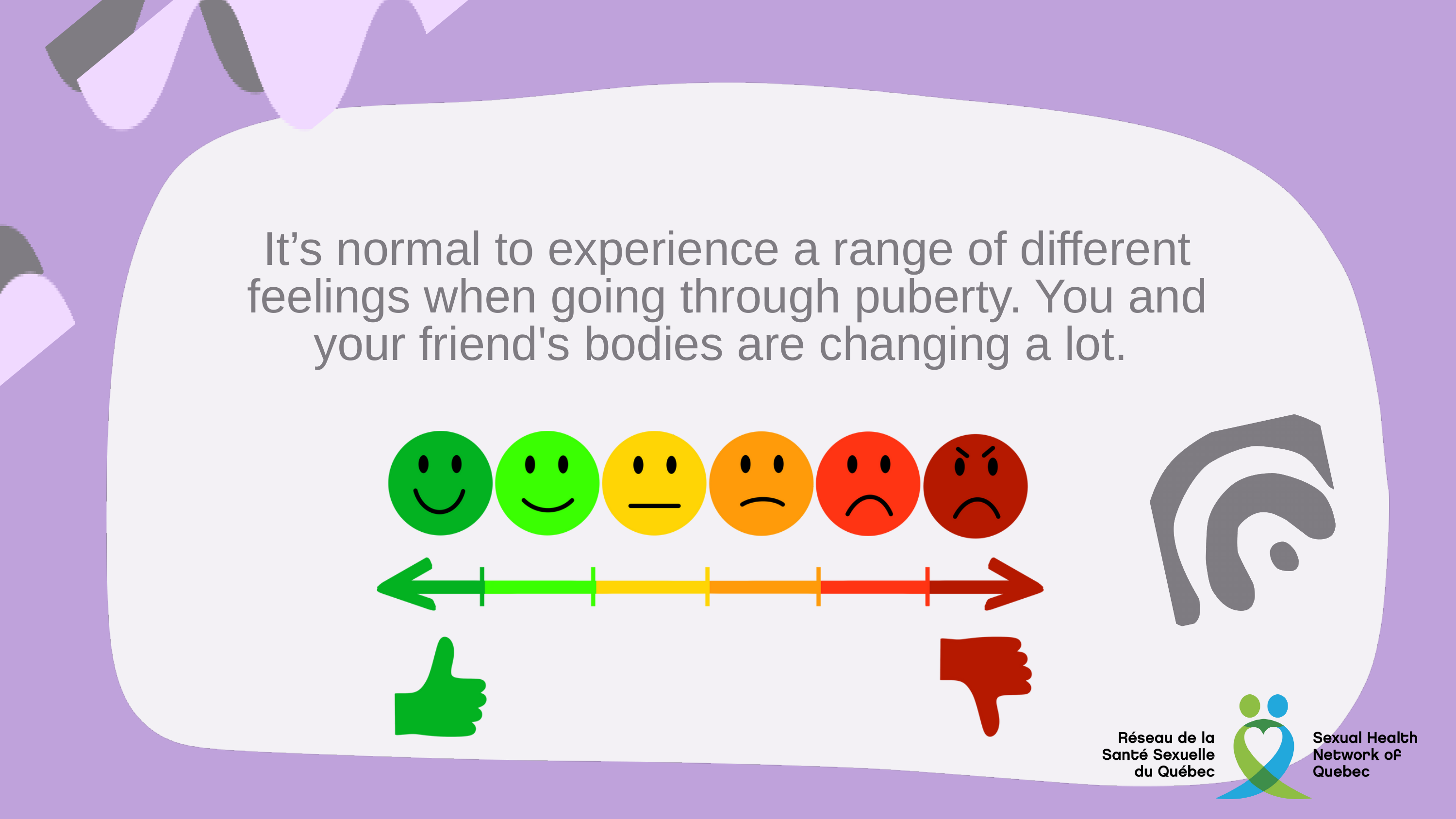

It’s normal to experience a range of different feelings when going through puberty. You and your friend's bodies are changing a lot.